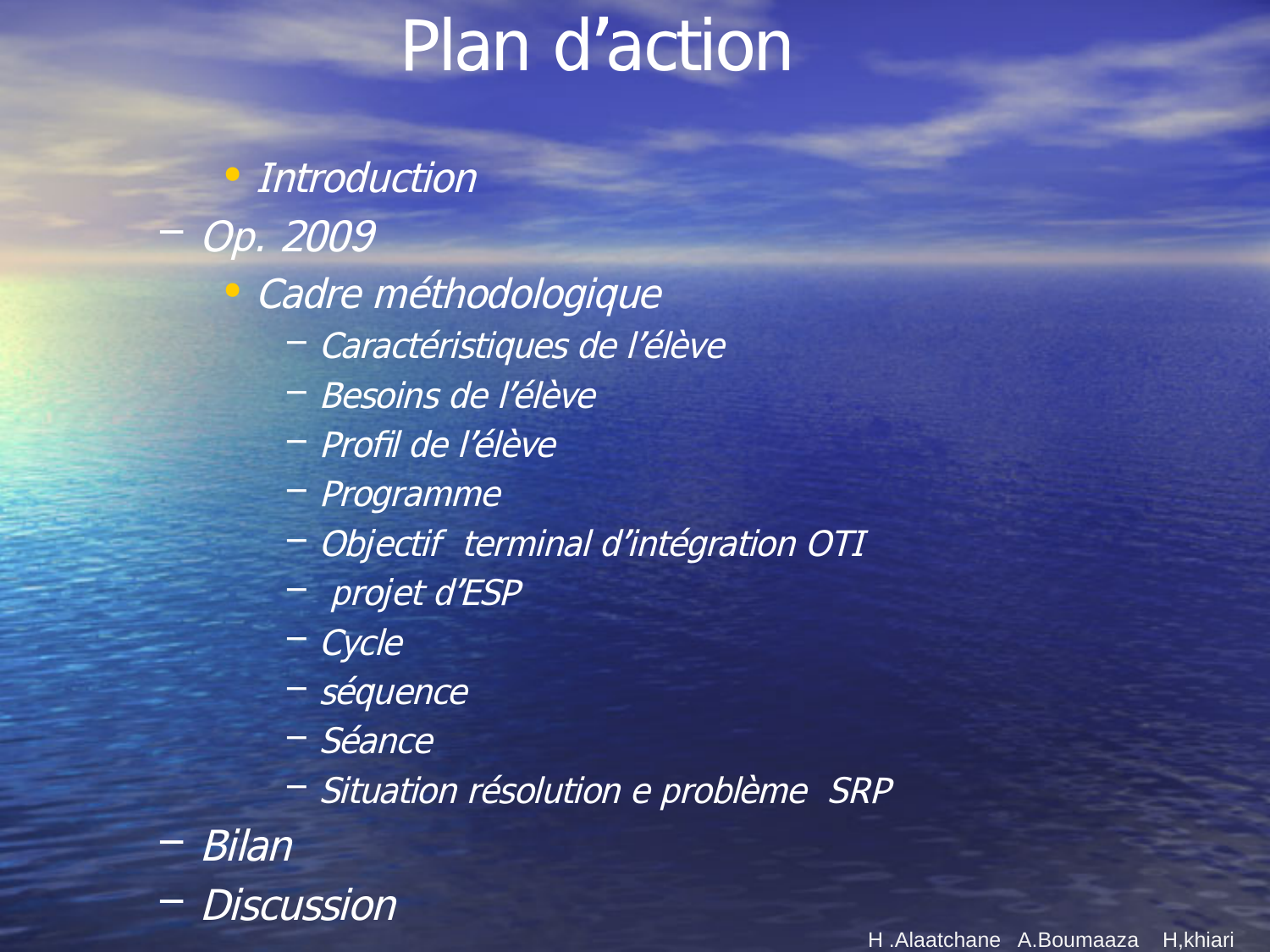

Plan d’action

Introduction
Op. 2009
Cadre méthodologique
Caractéristiques de l’élève
Besoins de l’élève
Profil de l’élève
Programme
Objectif  terminal d’intégration OTI
 projet d’ESP
Cycle
séquence
Séance
Situation résolution e problème  SRP
Bilan
Discussion
H .Alaatchane   A.Boumaaza    H,khiari